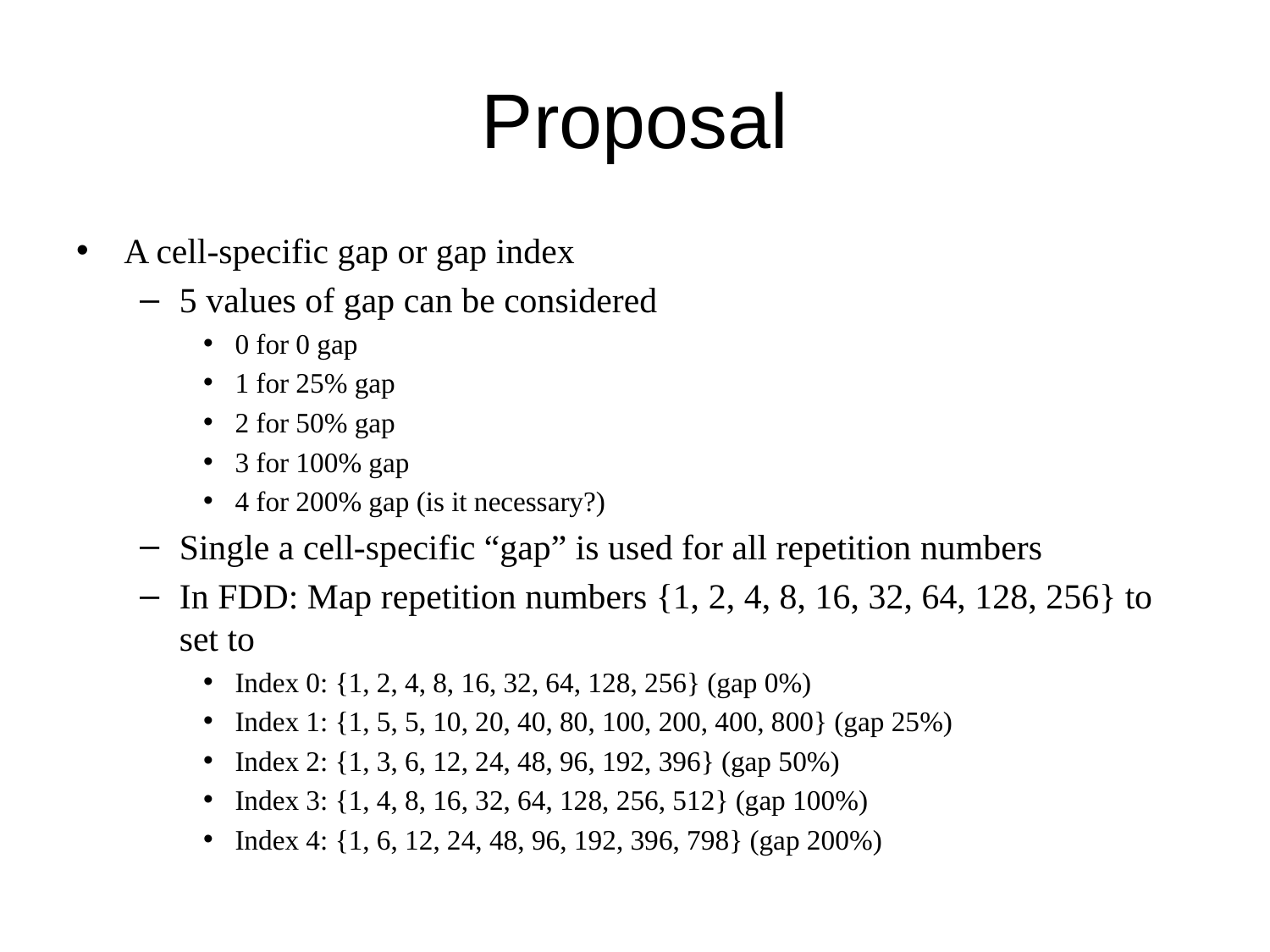

# Proposal
A cell-specific gap or gap index
5 values of gap can be considered
0 for 0 gap
1 for 25% gap
2 for 50% gap
3 for 100% gap
4 for 200% gap (is it necessary?)
Single a cell-specific “gap” is used for all repetition numbers
In FDD: Map repetition numbers {1, 2, 4, 8, 16, 32, 64, 128, 256} to set to
Index 0: {1, 2, 4, 8, 16, 32, 64, 128, 256} (gap 0%)
Index 1: {1, 5, 5, 10, 20, 40, 80, 100, 200, 400, 800} (gap 25%)
Index 2: {1, 3, 6, 12, 24, 48, 96, 192, 396} (gap 50%)
Index 3: {1, 4, 8, 16, 32, 64, 128, 256, 512} (gap 100%)
Index 4: {1, 6, 12, 24, 48, 96, 192, 396, 798} (gap 200%)